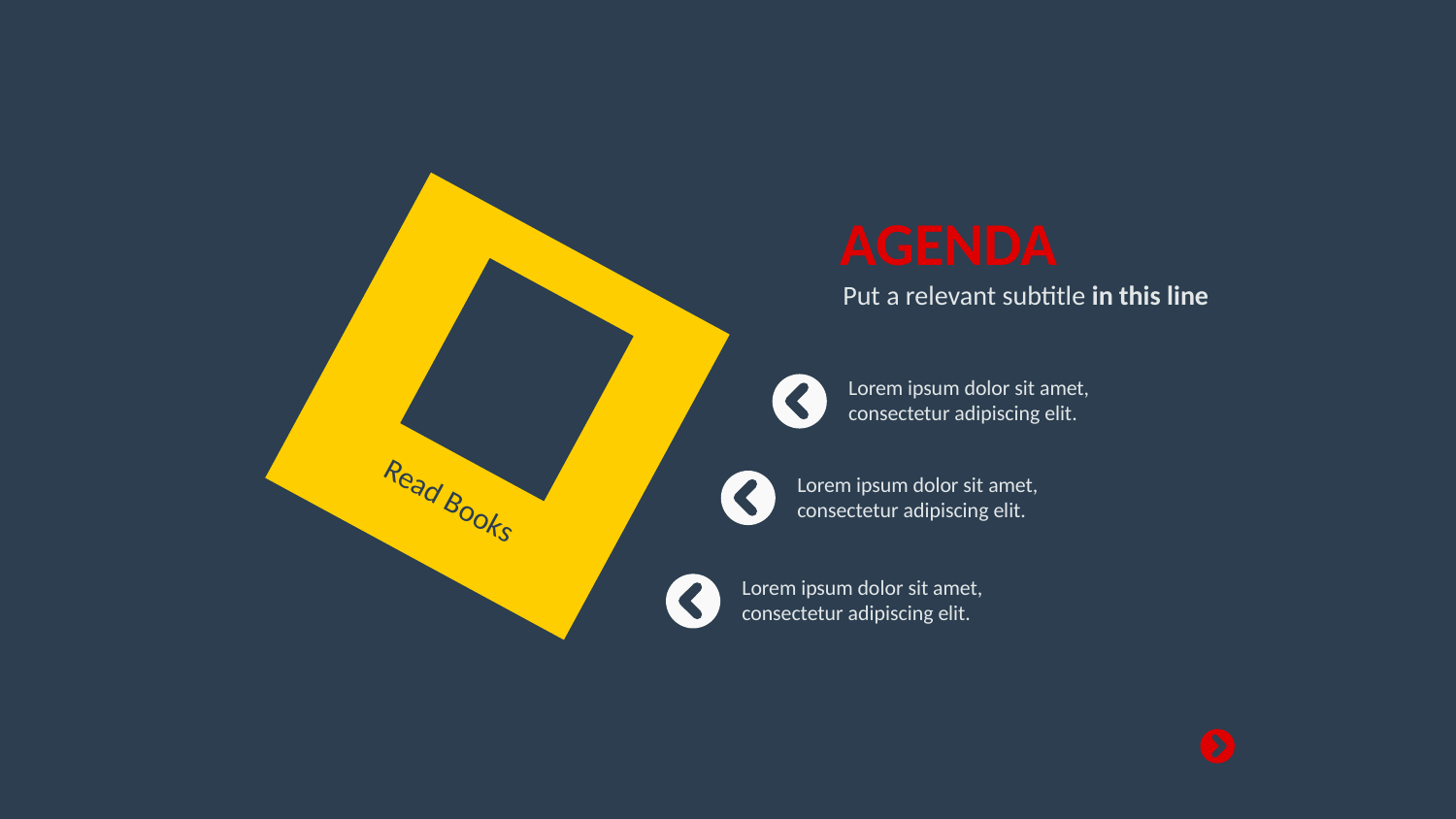

AGENDA

Read Books
Put a relevant subtitle in this line
Lorem ipsum dolor sit amet, consectetur adipiscing elit.

Lorem ipsum dolor sit amet, consectetur adipiscing elit.

Lorem ipsum dolor sit amet, consectetur adipiscing elit.